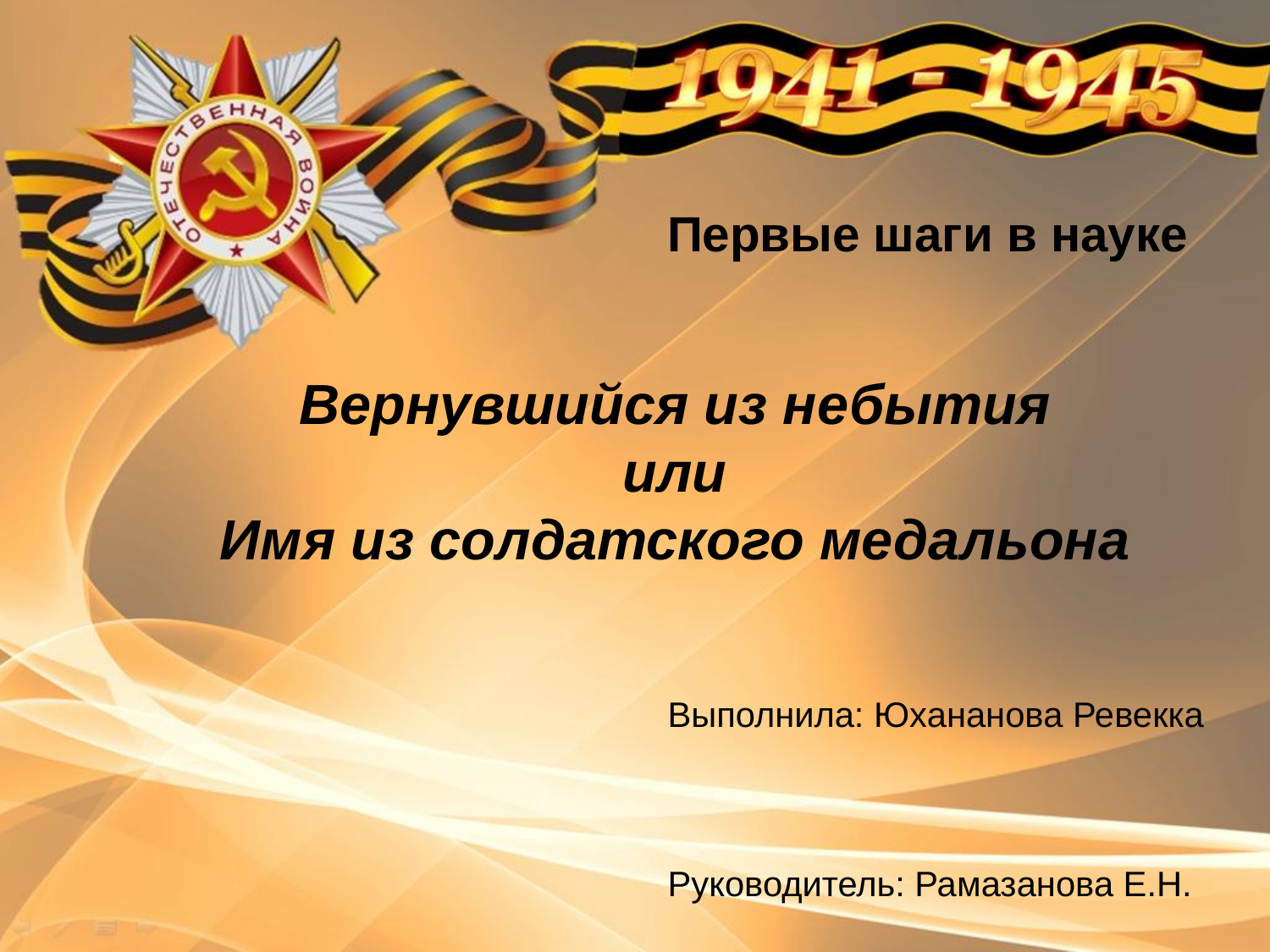

Первые шаги в науке

Вернувшийся из небытия
или
Имя из солдатского медальона

Выполнила: Юхананова Ревекка
                                                                                                                                                                    Руководитель: Рамазанова Е.Н.